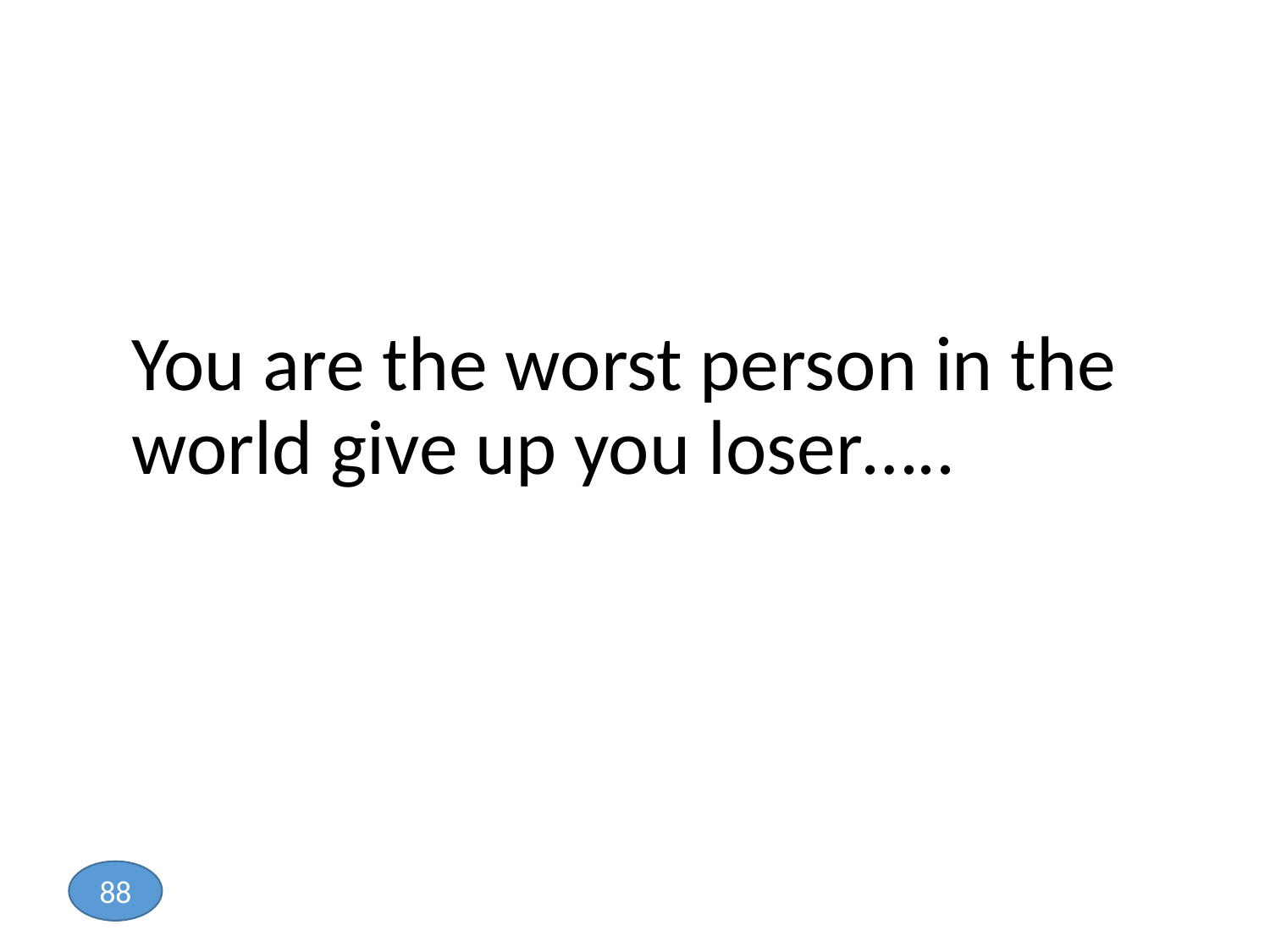

# You are the worst person in the world give up you loser…..
88